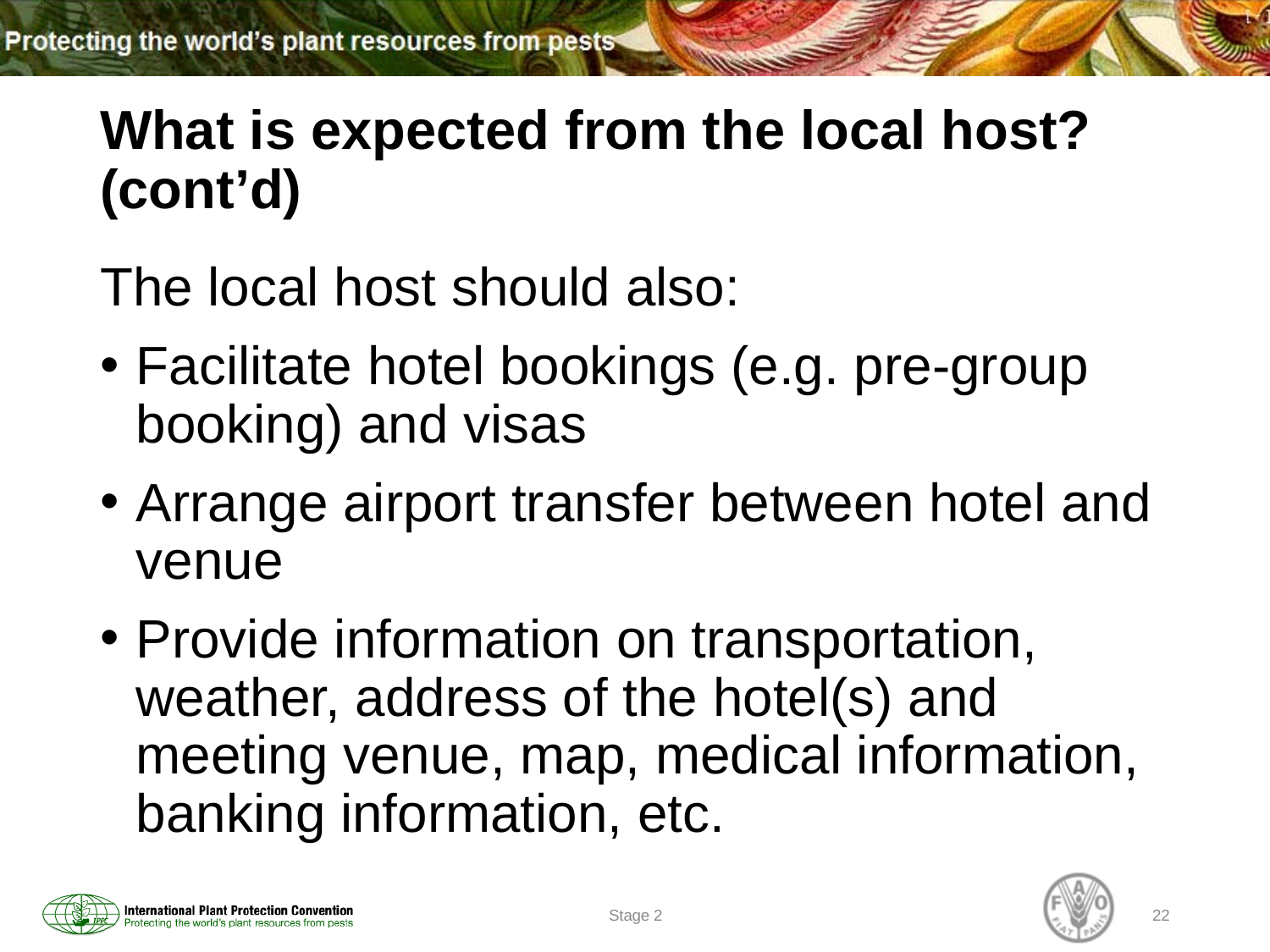

# What is expected from the local host? (cont’d)
The local host should also:
Facilitate hotel bookings (e.g. pre-group booking) and visas
Arrange airport transfer between hotel and venue
Provide information on transportation, weather, address of the hotel(s) and meeting venue, map, medical information, banking information, etc.
Stage 2
22